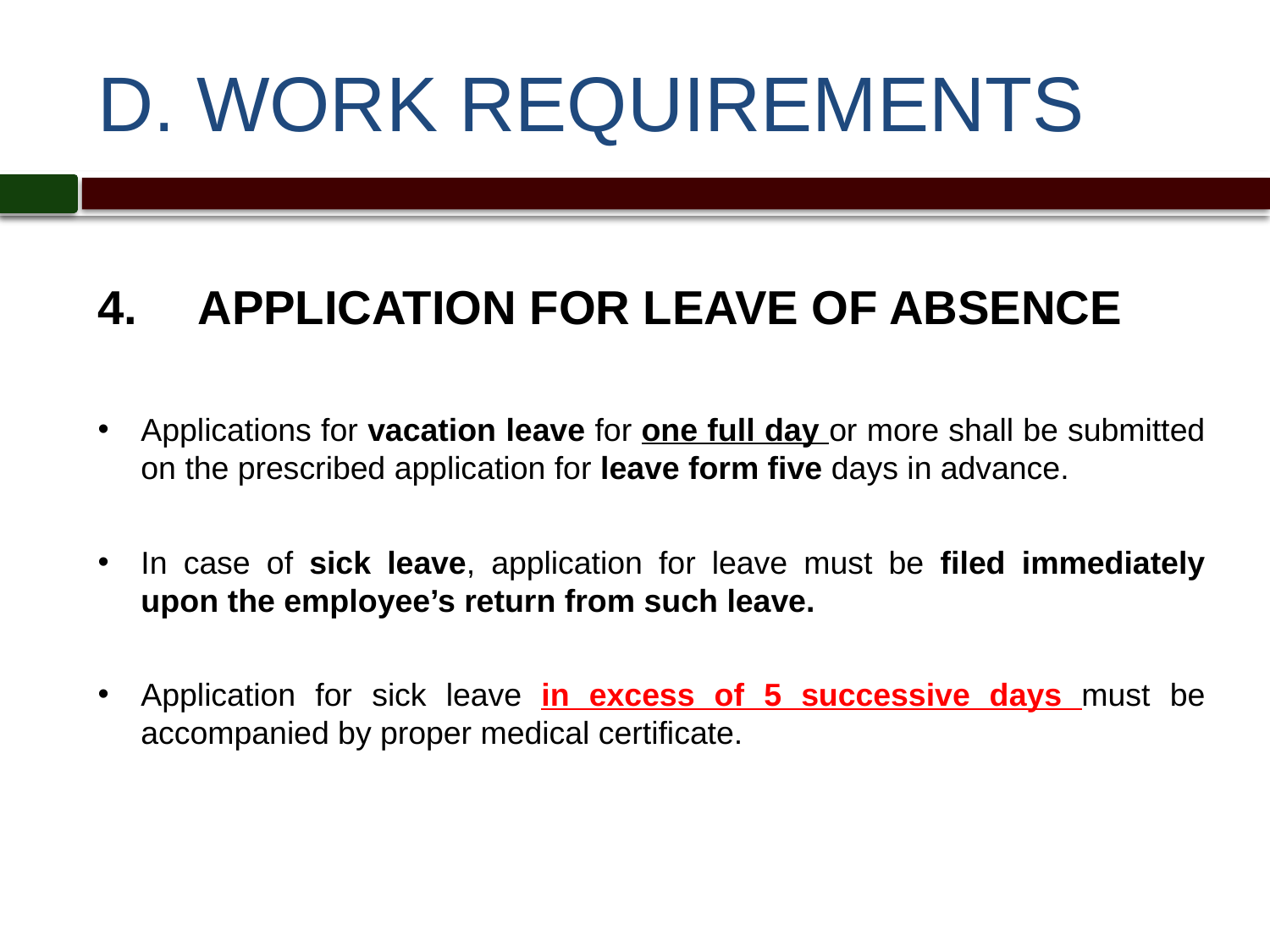

# D. WORK REQUIREMENTS

APPLICATION FOR LEAVE OF ABSENCE

Applications for vacation leave for one full day or more shall be submitted on the prescribed application for leave form five days in advance.

In case of sick leave, application for leave must be filed immediately upon the employee’s return from such leave.

Application for sick leave in excess of 5 successive days must be accompanied by proper medical certificate.